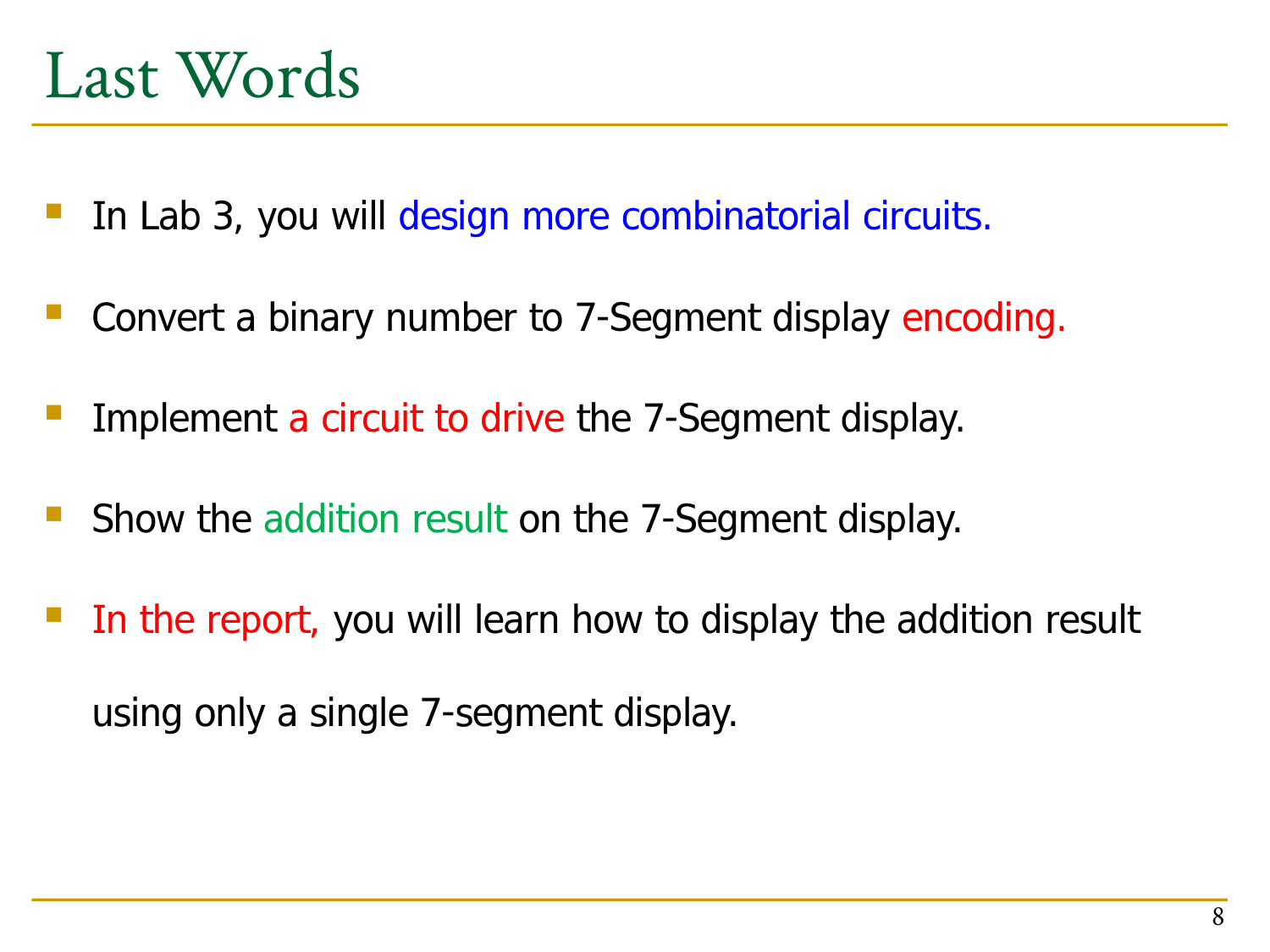

# Last Words
In Lab 3, you will design more combinatorial circuits.
Convert a binary number to 7-Segment display encoding.
Implement a circuit to drive the 7-Segment display.
Show the addition result on the 7-Segment display.
In the report, you will learn how to display the addition result using only a single 7-segment display.
8